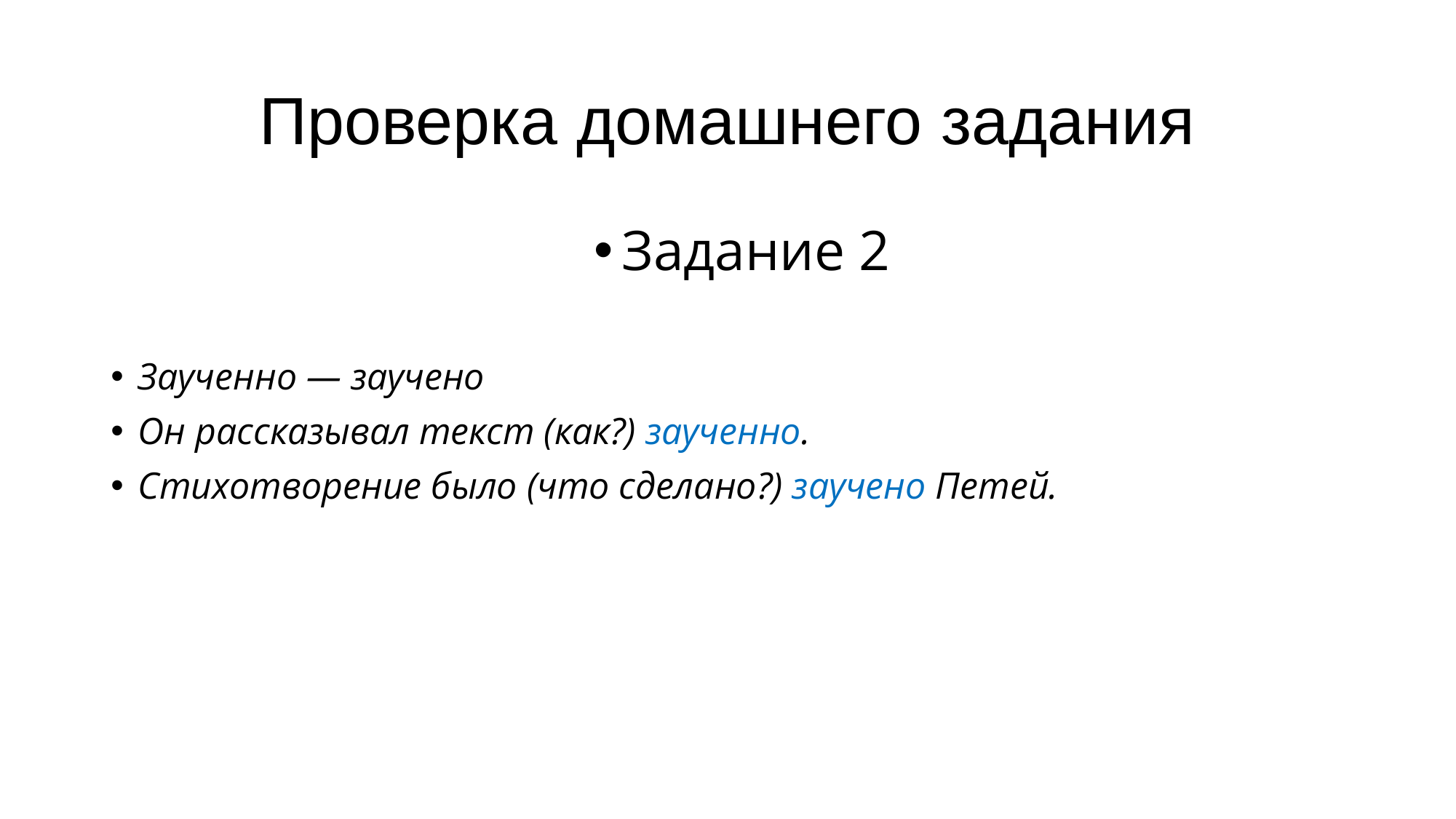

# Проверка домашнего задания
Задание 2

Заученно — заучено
Он рассказывал текст (как?) заученно.
Стихотворение было (что сделано?) заучено Петей.